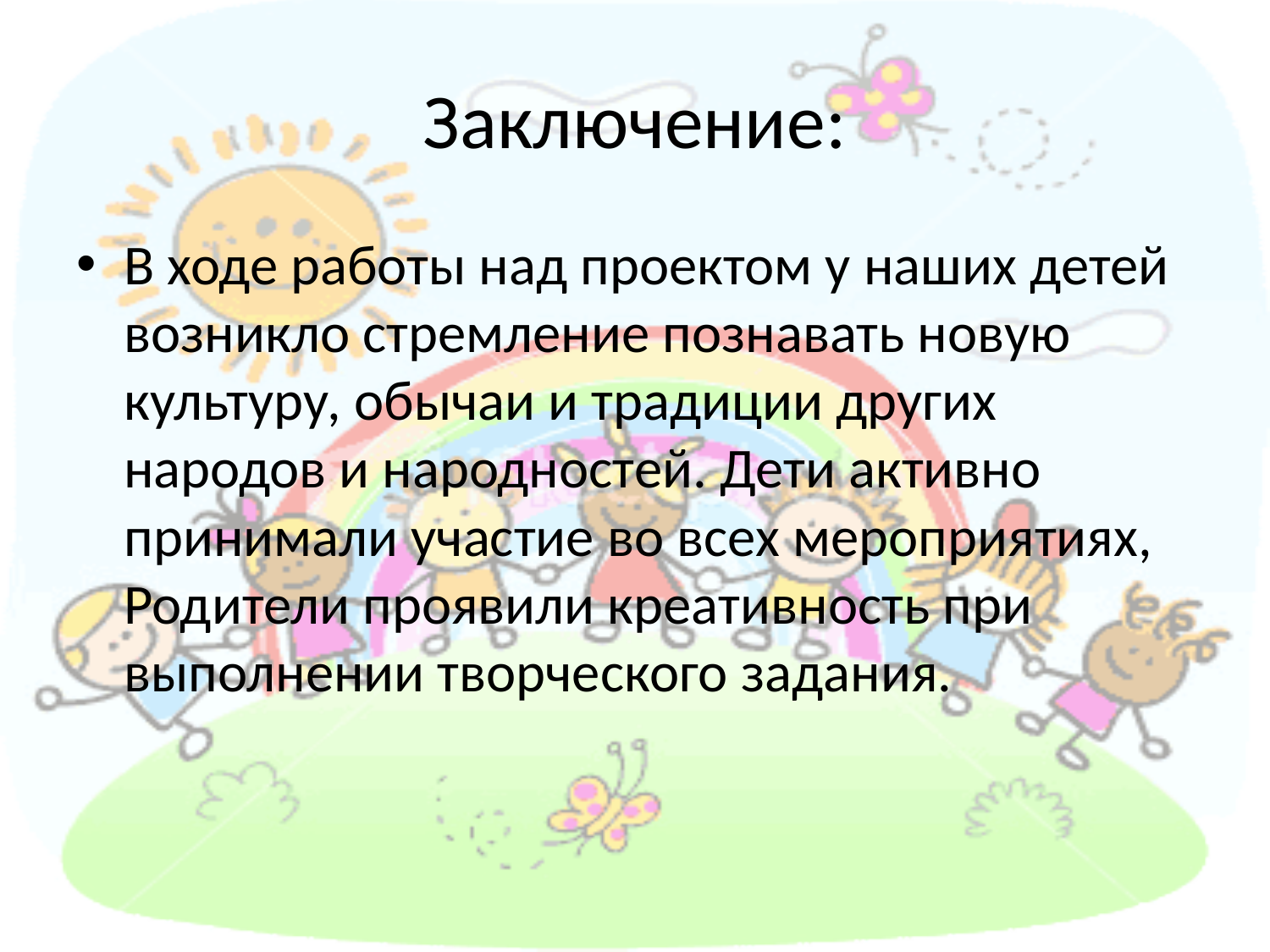

# Заключение:
В ходе работы над проектом у наших детей возникло стремление познавать новую культуру, обычаи и традиции других народов и народностей. Дети активно принимали участие во всех мероприятиях, Родители проявили креативность при выполнении творческого задания.